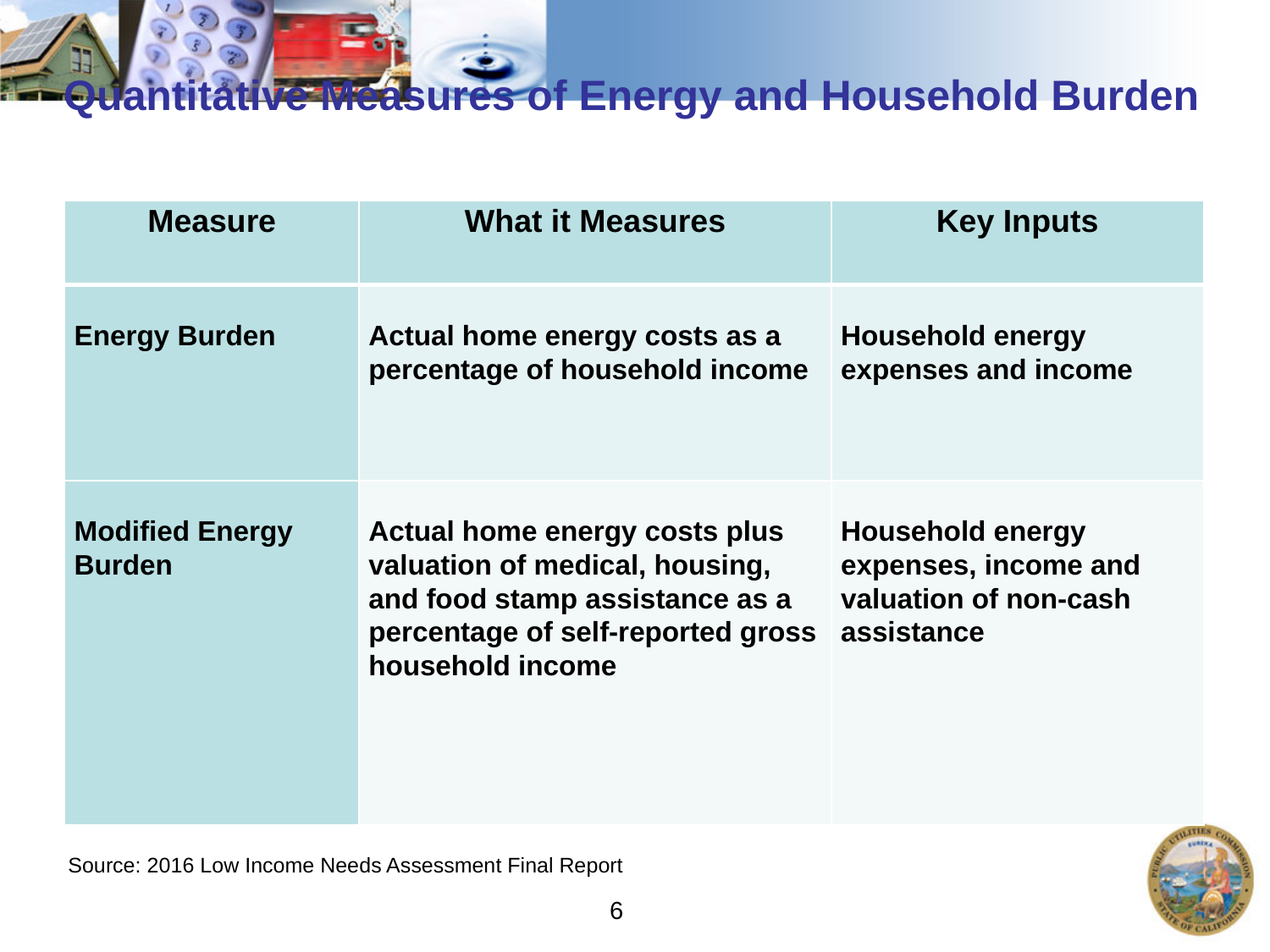

# Quantitative Measures of Energy and Household Burden
| Measure | What it Measures | Key Inputs |
| --- | --- | --- |
| Energy Burden | Actual home energy costs as a percentage of household income | Household energy expenses and income |
| Modified Energy Burden | Actual home energy costs plus valuation of medical, housing, and food stamp assistance as a percentage of self-reported gross household income | Household energy expenses, income and valuation of non-cash assistance |
Source: 2016 Low Income Needs Assessment Final Report

6